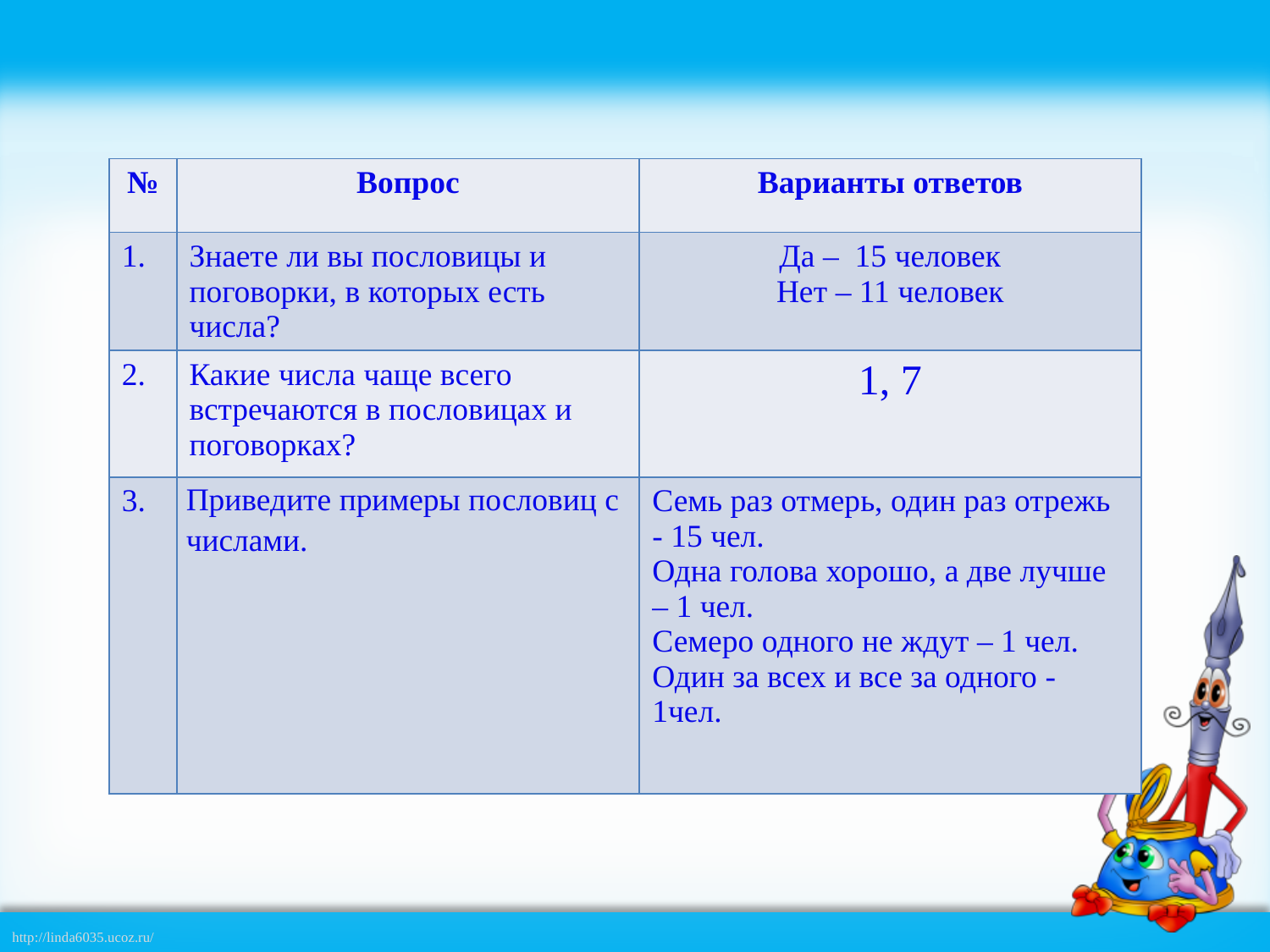

#

| № | Вопрос | Варианты ответов |
| --- | --- | --- |
| 1. | Знаете ли вы пословицы и поговорки, в которых есть числа? | Да – 15 человек Нет – 11 человек |
| 2. | Какие числа чаще всего встречаются в пословицах и поговорках? | 1, 7 |
| 3. | Приведите примеры пословиц с числами. | Семь раз отмерь, один раз отрежь - 15 чел. Одна голова хорошо, а две лучше – 1 чел. Семеро одного не ждут – 1 чел. Один за всех и все за одного - 1чел. |